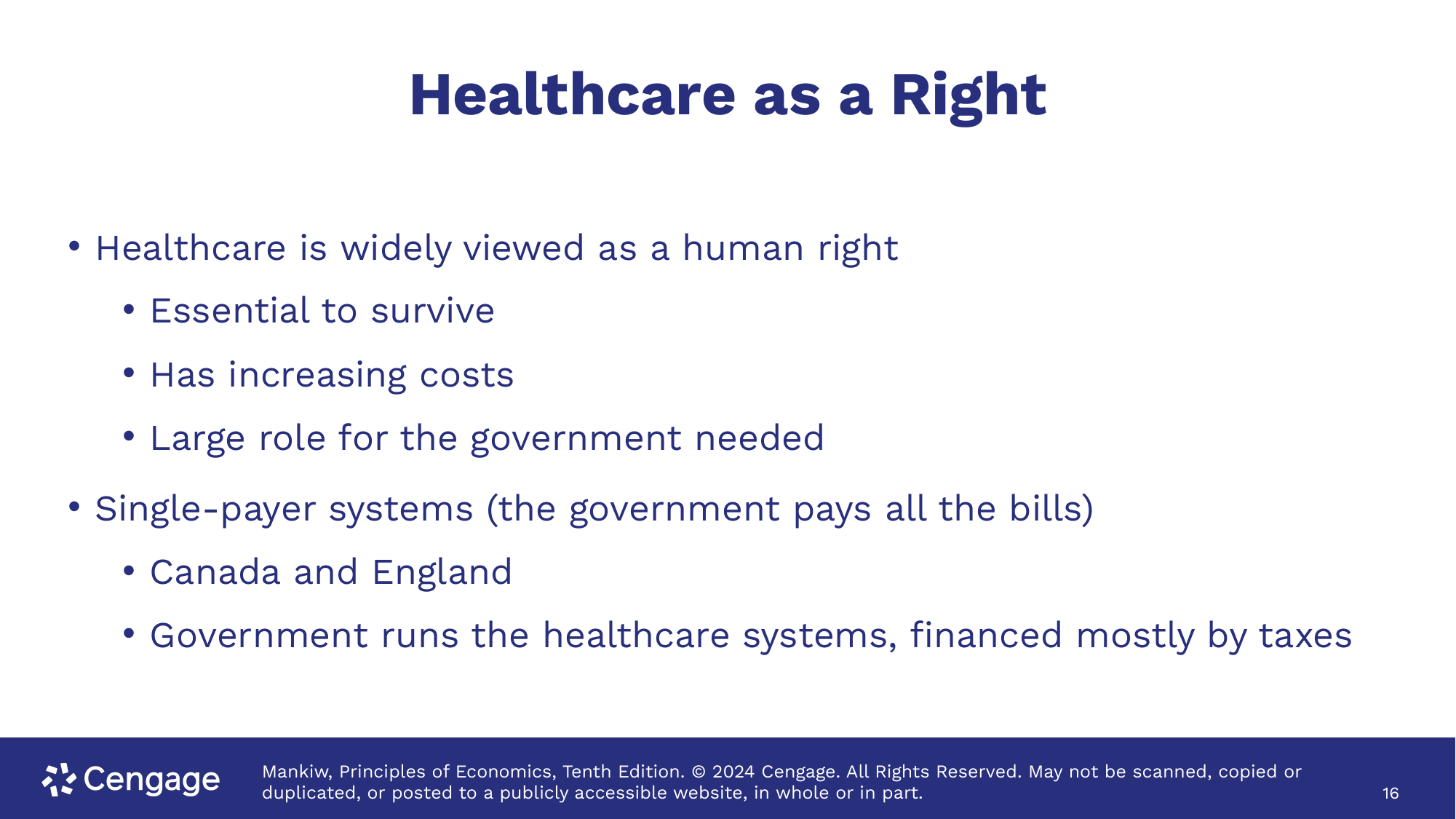

# Healthcare as a Right
Healthcare is widely viewed as a human right
Essential to survive
Has increasing costs
Large role for the government needed
Single-payer systems (the government pays all the bills)
Canada and England
Government runs the healthcare systems, financed mostly by taxes